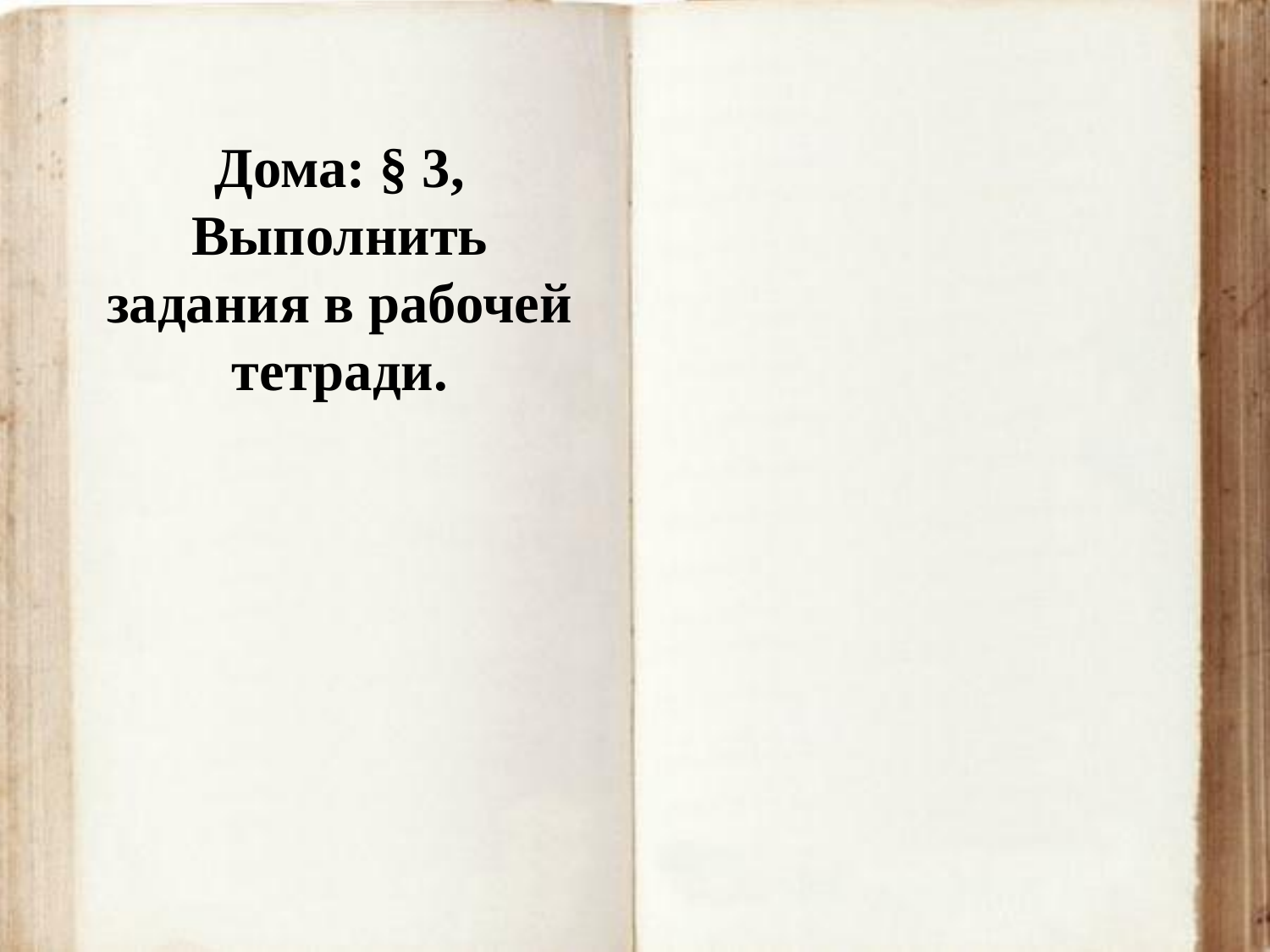

Дома: § 3,
Выполнить задания в рабочей тетради.